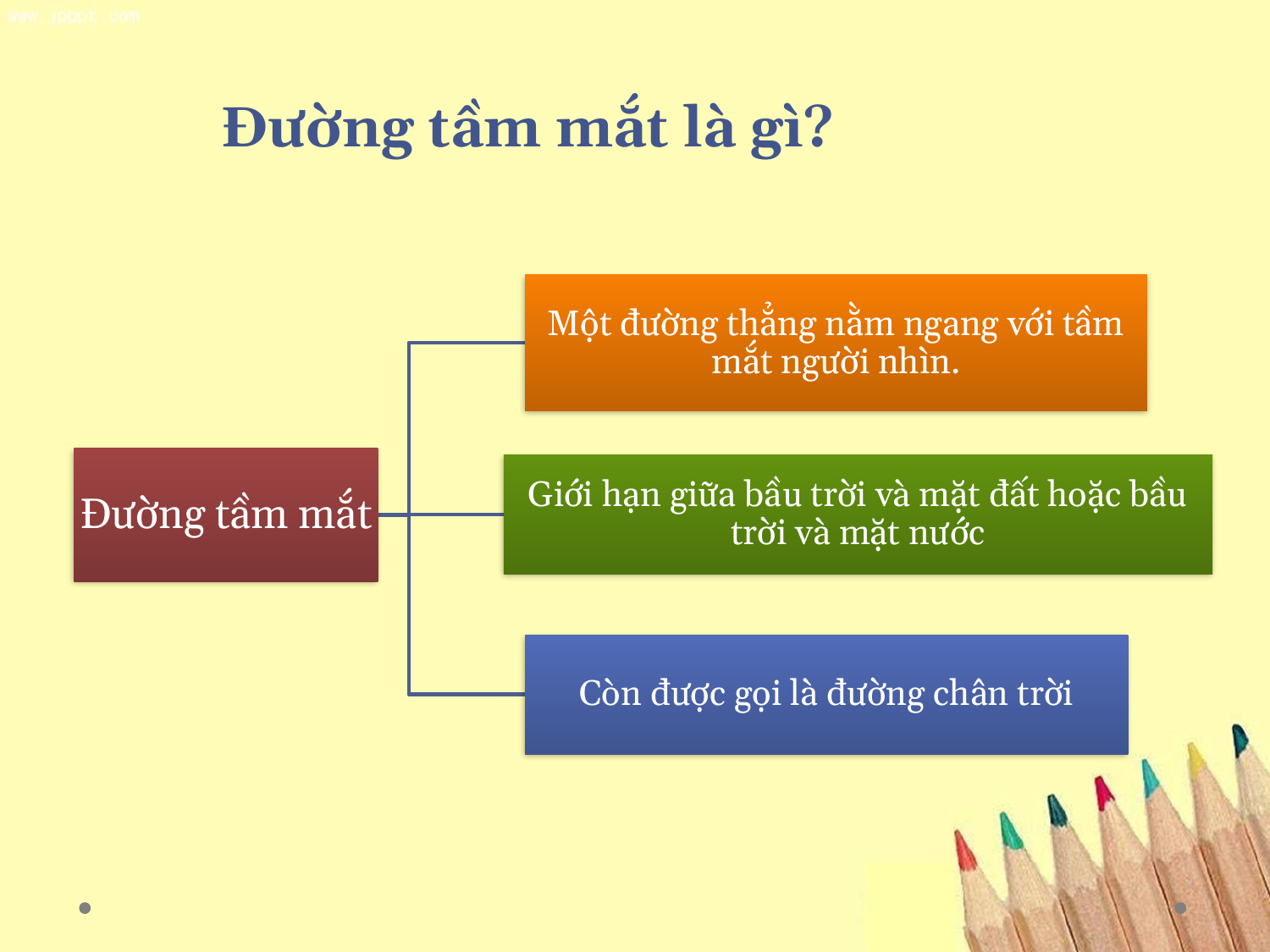

Đường tầm mắt là gì?

Đường tầm mắt
Một đường thẳng nằm ngang với tầm mắt người nhìn.
Giới hạn giữa bầu trời và mặt đất hoặc bầu trời và mặt nước
Còn được gọi là đường chân trời